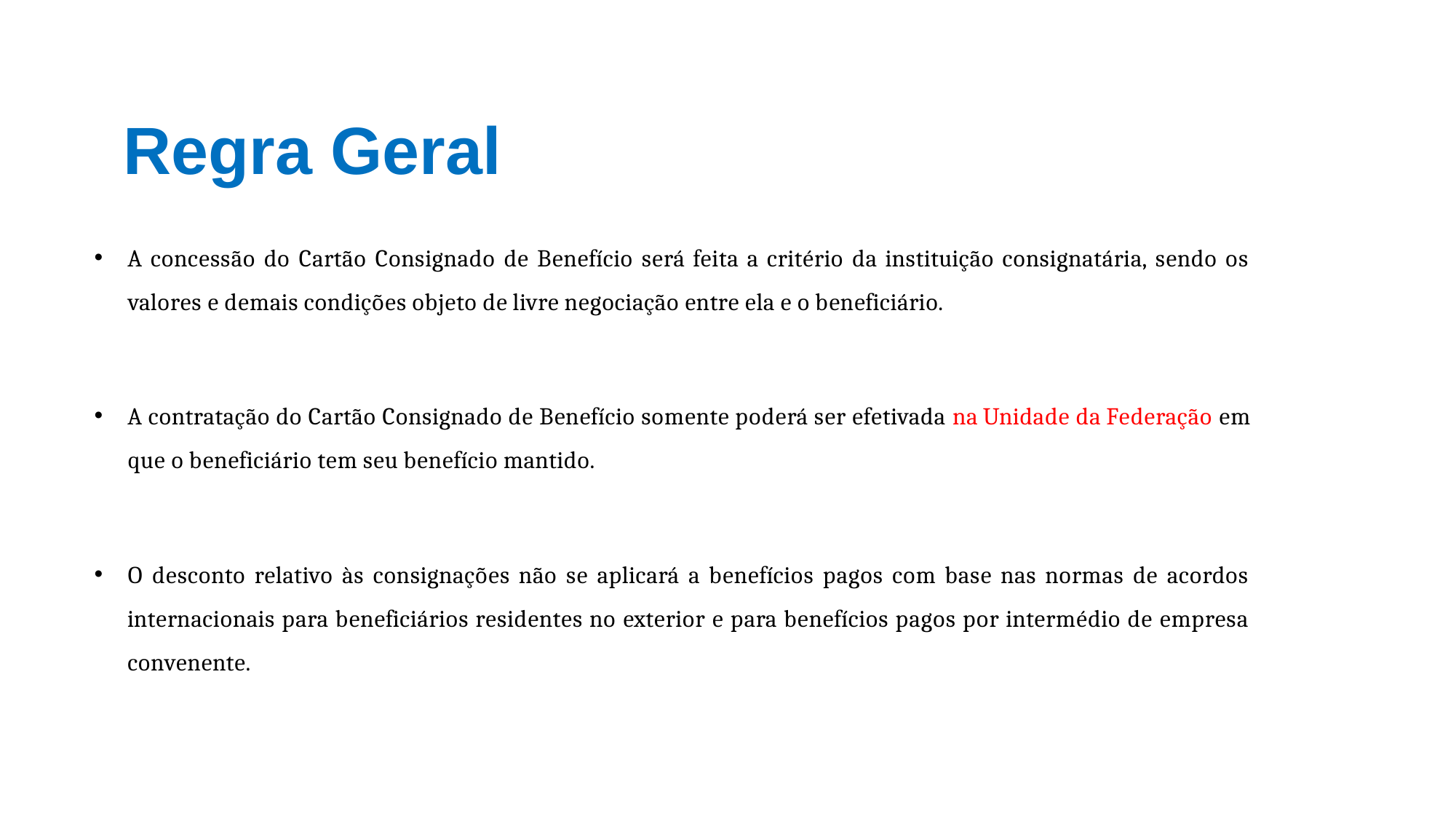

# Regra Geral
A concessão do Cartão Consignado de Benefício será feita a critério da instituição consignatária, sendo os valores e demais condições objeto de livre negociação entre ela e o beneficiário.

A contratação do Cartão Consignado de Benefício somente poderá ser efetivada na Unidade da Federação em que o beneficiário tem seu benefício mantido.

O desconto relativo às consignações não se aplicará a benefícios pagos com base nas normas de acordos internacionais para beneficiários residentes no exterior e para benefícios pagos por intermédio de empresa convenente.